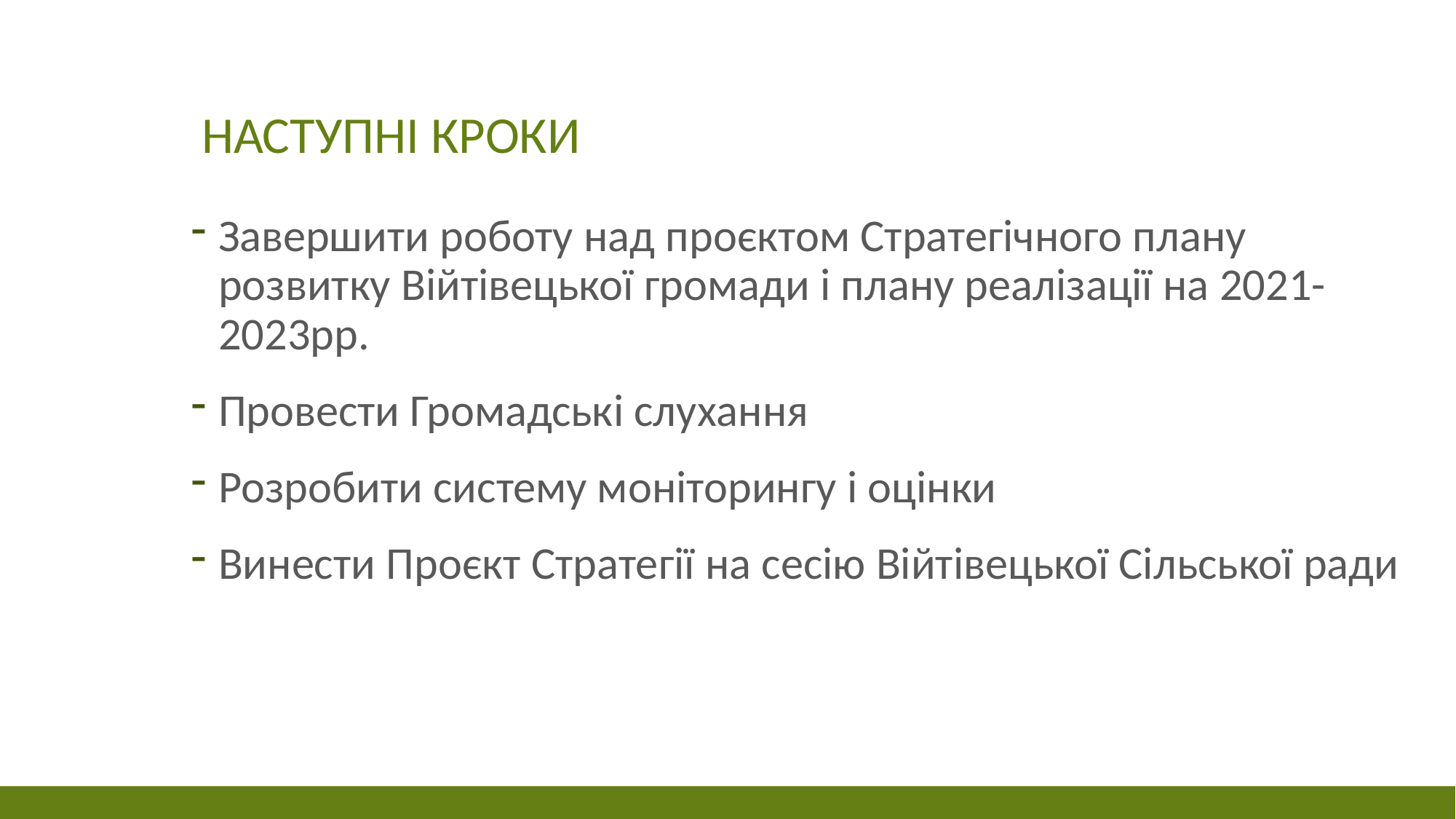

# Наступні кроки
Завершити роботу над проєктом Стратегічного плану розвитку Війтівецької громади і плану реалізації на 2021-2023рр.
Провести Громадські слухання
Розробити систему моніторингу і оцінки
Винести Проєкт Стратегії на сесію Війтівецької Сільської ради